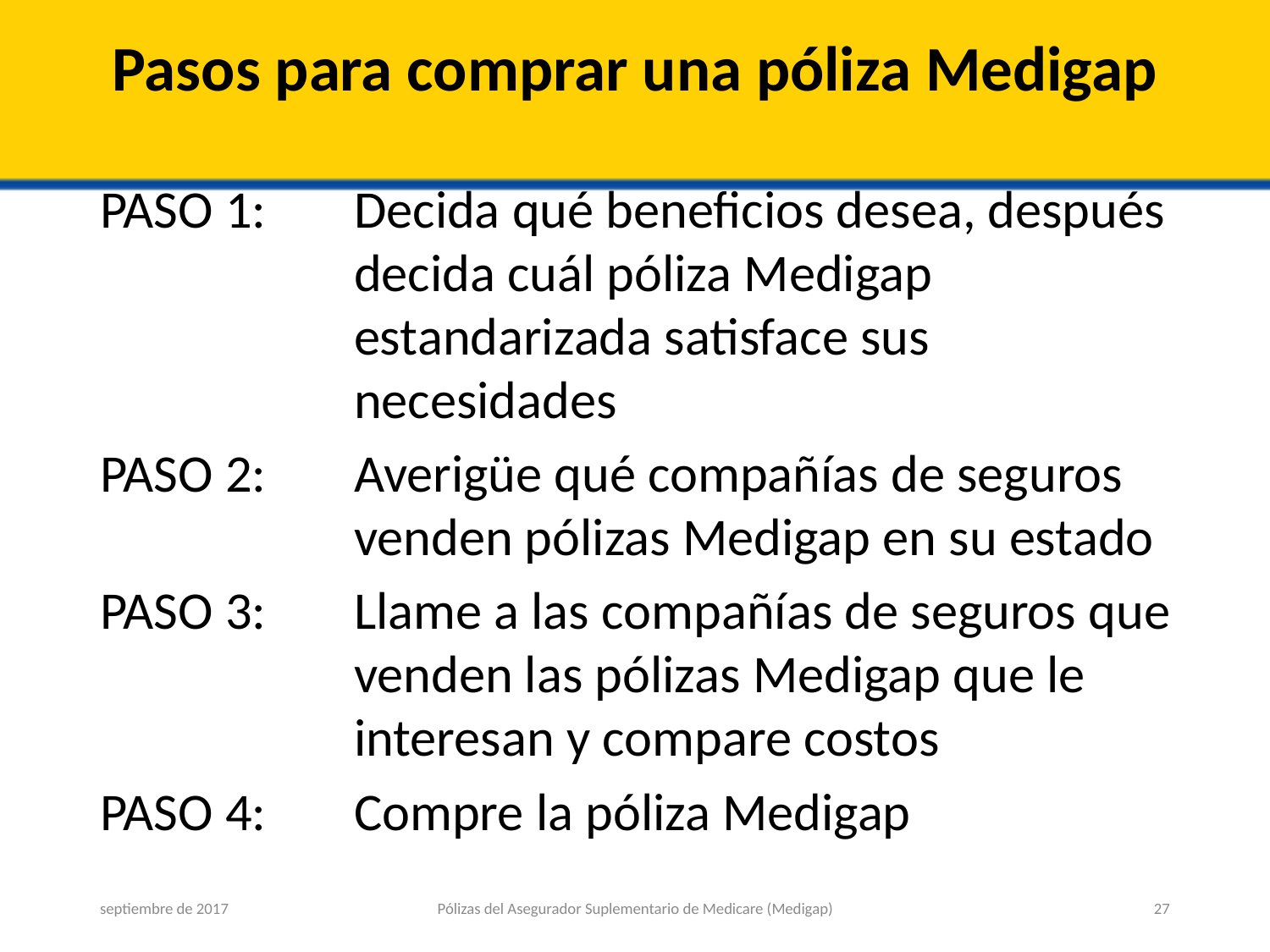

# Pasos para comprar una póliza Medigap
PASO 1:	Decida qué beneficios desea, después decida cuál póliza Medigap estandarizada satisface sus necesidades
PASO 2: 	Averigüe qué compañías de seguros venden pólizas Medigap en su estado
PASO 3: 	Llame a las compañías de seguros que venden las pólizas Medigap que le interesan y compare costos
PASO 4:	Compre la póliza Medigap
septiembre de 2017
Pólizas del Asegurador Suplementario de Medicare (Medigap)
27